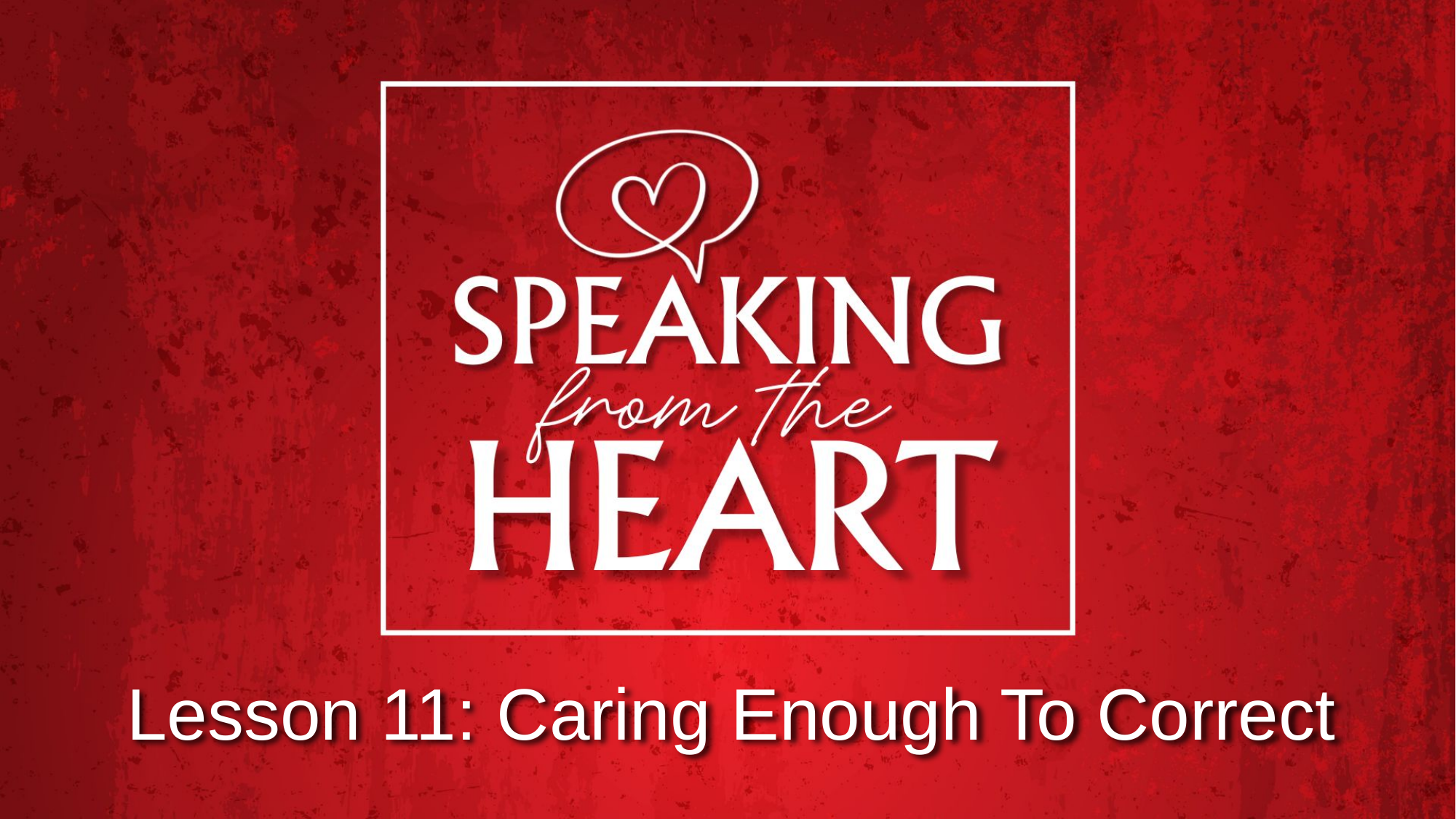

# Lesson 11: Caring Enough To Correct